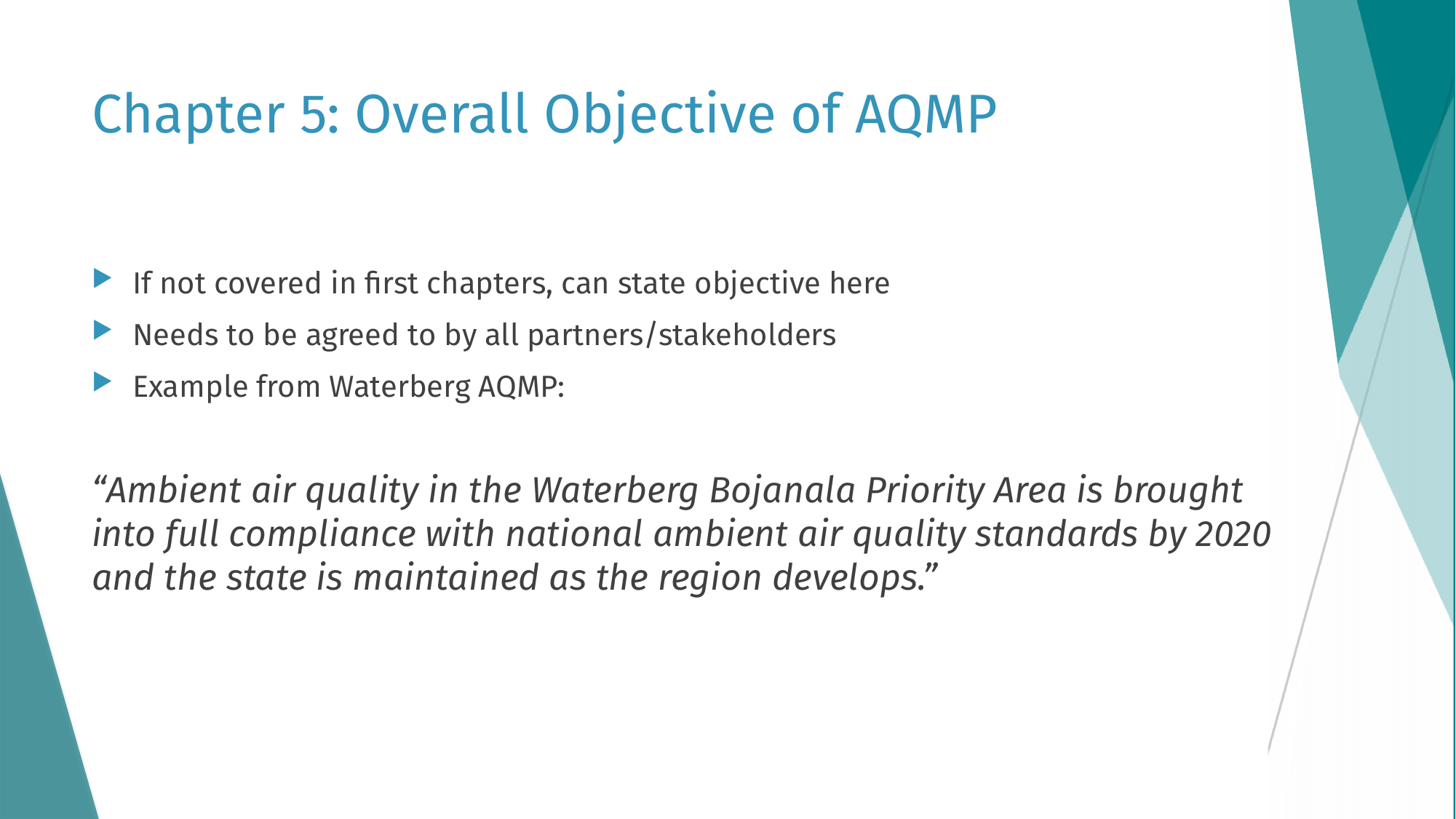

# Chapter 5: Overall Objective of AQMP
If not covered in first chapters, can state objective here
Needs to be agreed to by all partners/stakeholders
Example from Waterberg AQMP:

“Ambient air quality in the Waterberg Bojanala Priority Area is brought into full compliance with national ambient air quality standards by 2020 and the state is maintained as the region develops.”

17